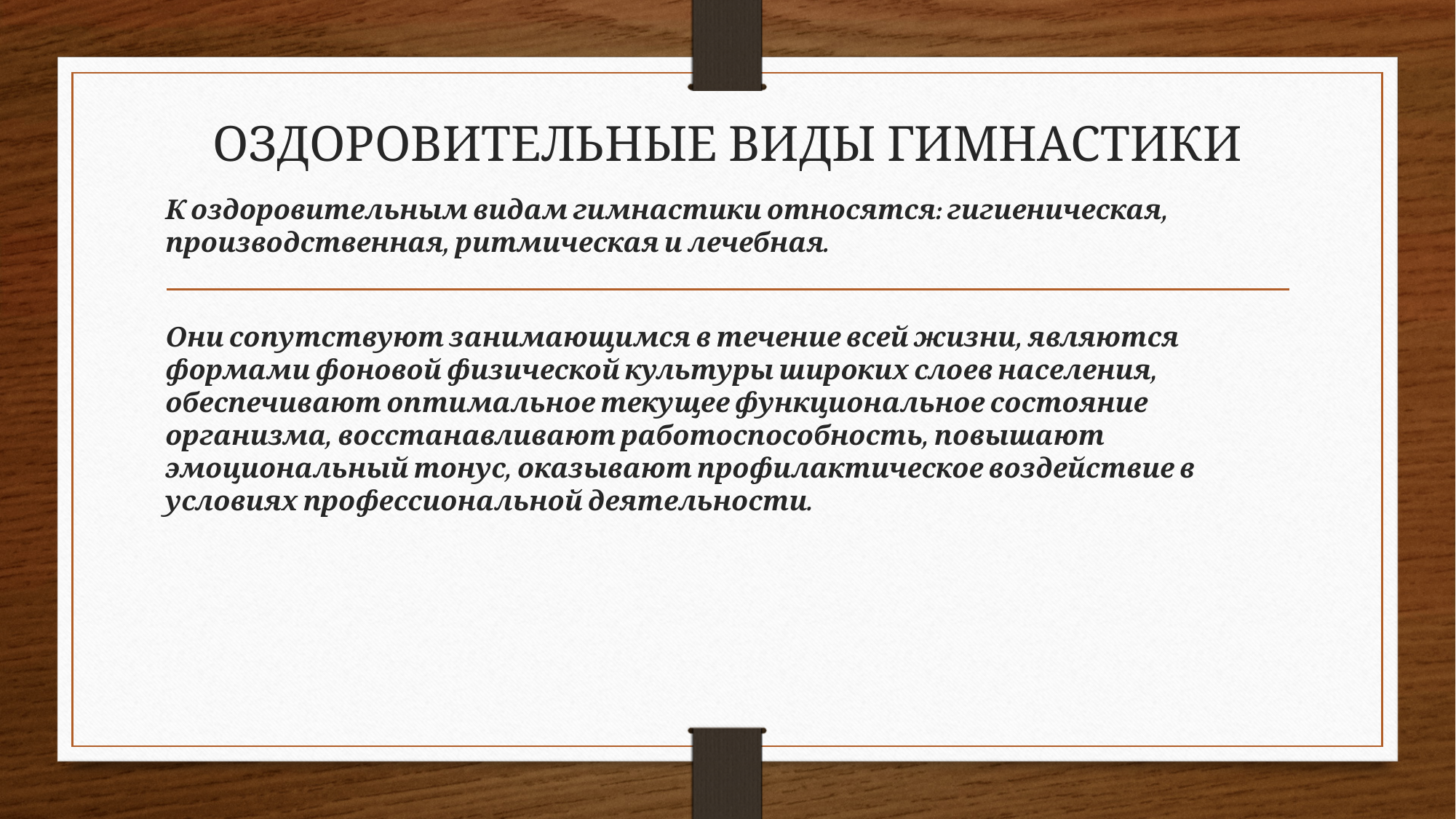

# ОЗДОРОВИТЕЛЬНЫЕ ВИДЫ ГИМНАСТИКИ
К оздоровительным видам гимнастики относятся: гигиеническая, производственная, ритмическая и лечебная.

Они сопутствуют занимающимся в течение всей жизни, являются формами фоновой физической культуры широких слоев населения, обеспечивают оптимальное текущее функциональное состояние организма, восстанавливают работоспособность, повышают эмоциональный тонус, оказывают профилактическое воздействие в условиях профессиональной деятельности.